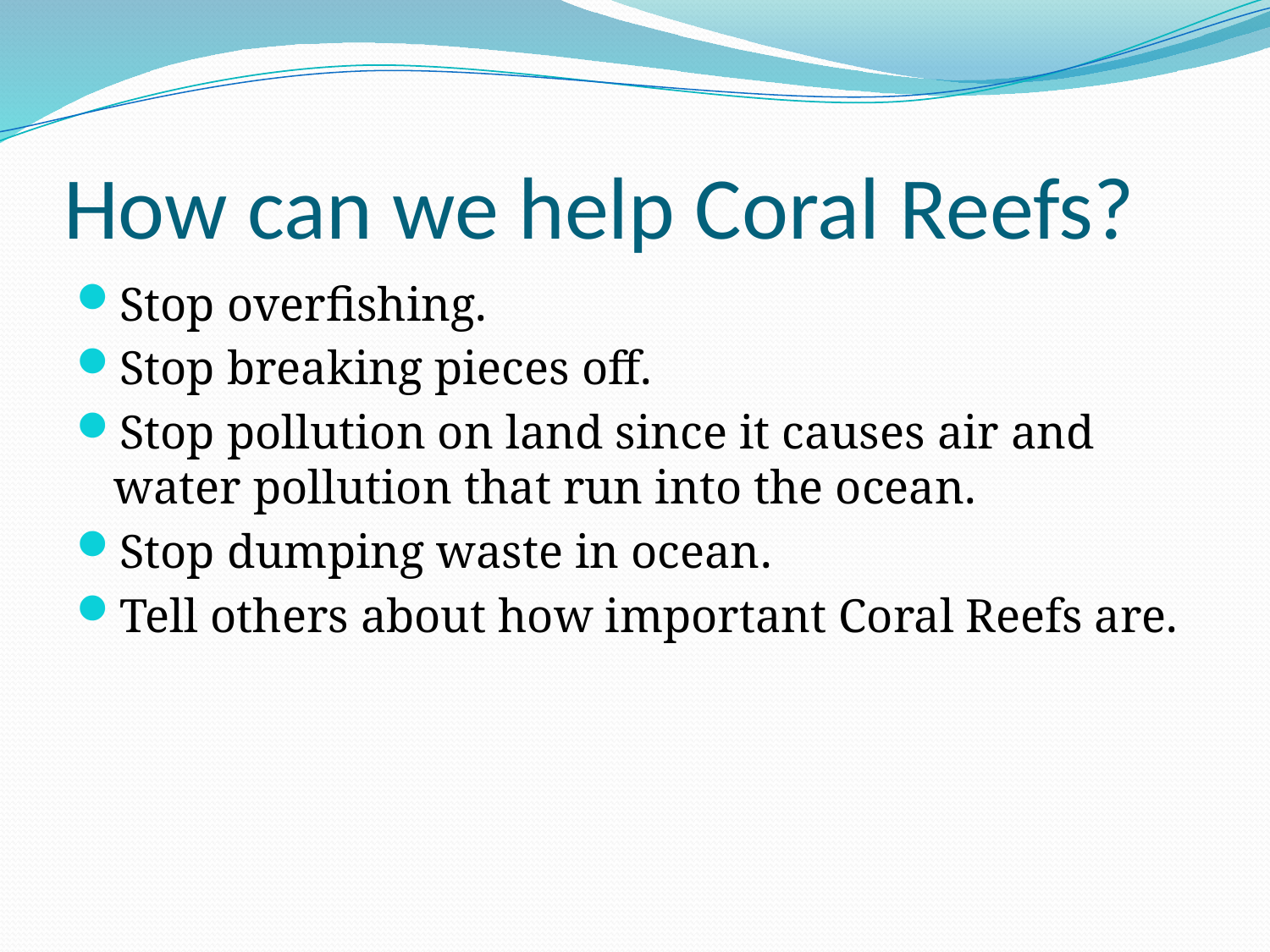

# How can we help Coral Reefs?
Stop overfishing.
Stop breaking pieces off.
Stop pollution on land since it causes air and water pollution that run into the ocean.
Stop dumping waste in ocean.
Tell others about how important Coral Reefs are.